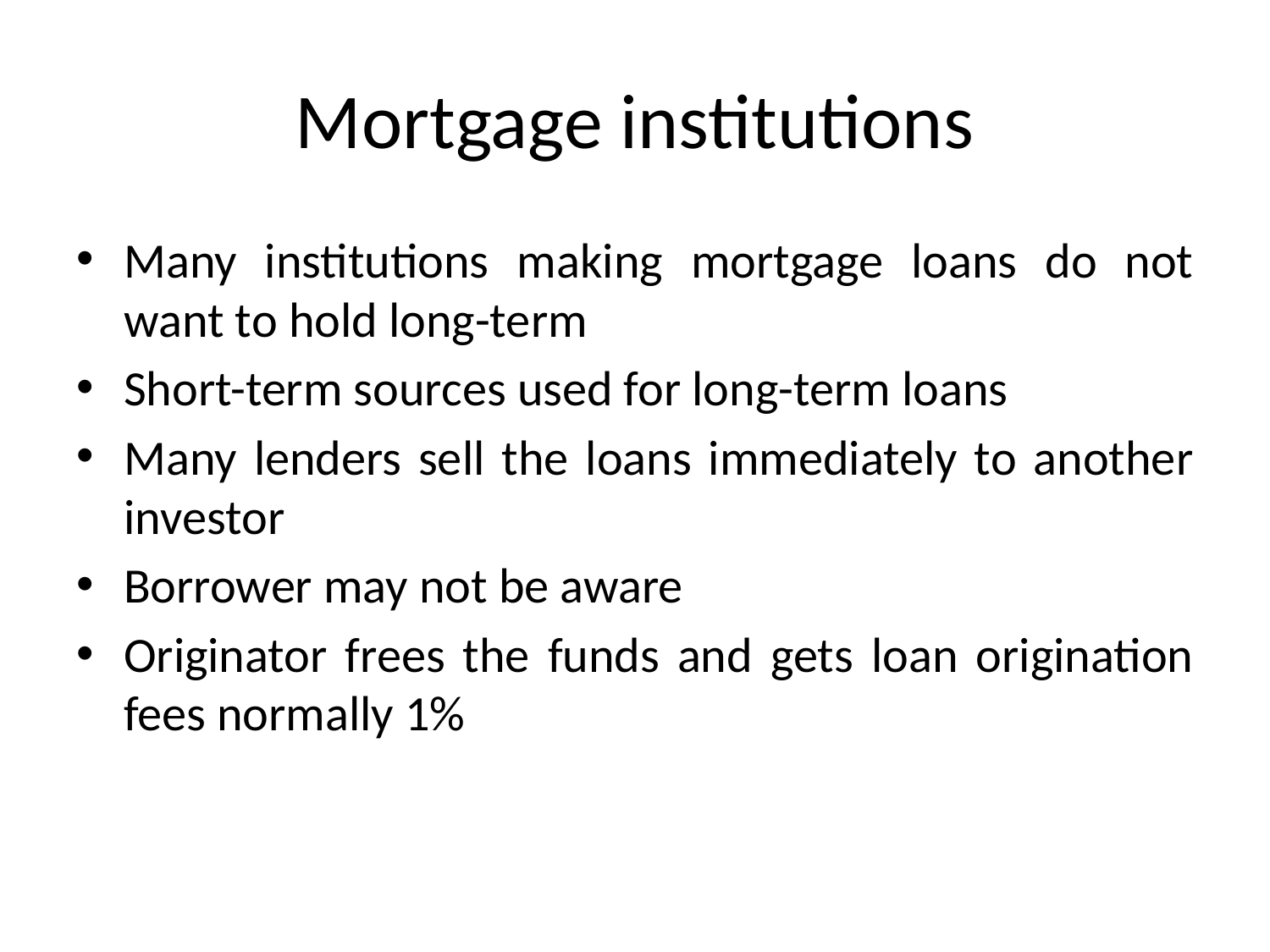

# Mortgage institutions
Many institutions making mortgage loans do not want to hold long-term
Short-term sources used for long-term loans
Many lenders sell the loans immediately to another investor
Borrower may not be aware
Originator frees the funds and gets loan origination fees normally 1%